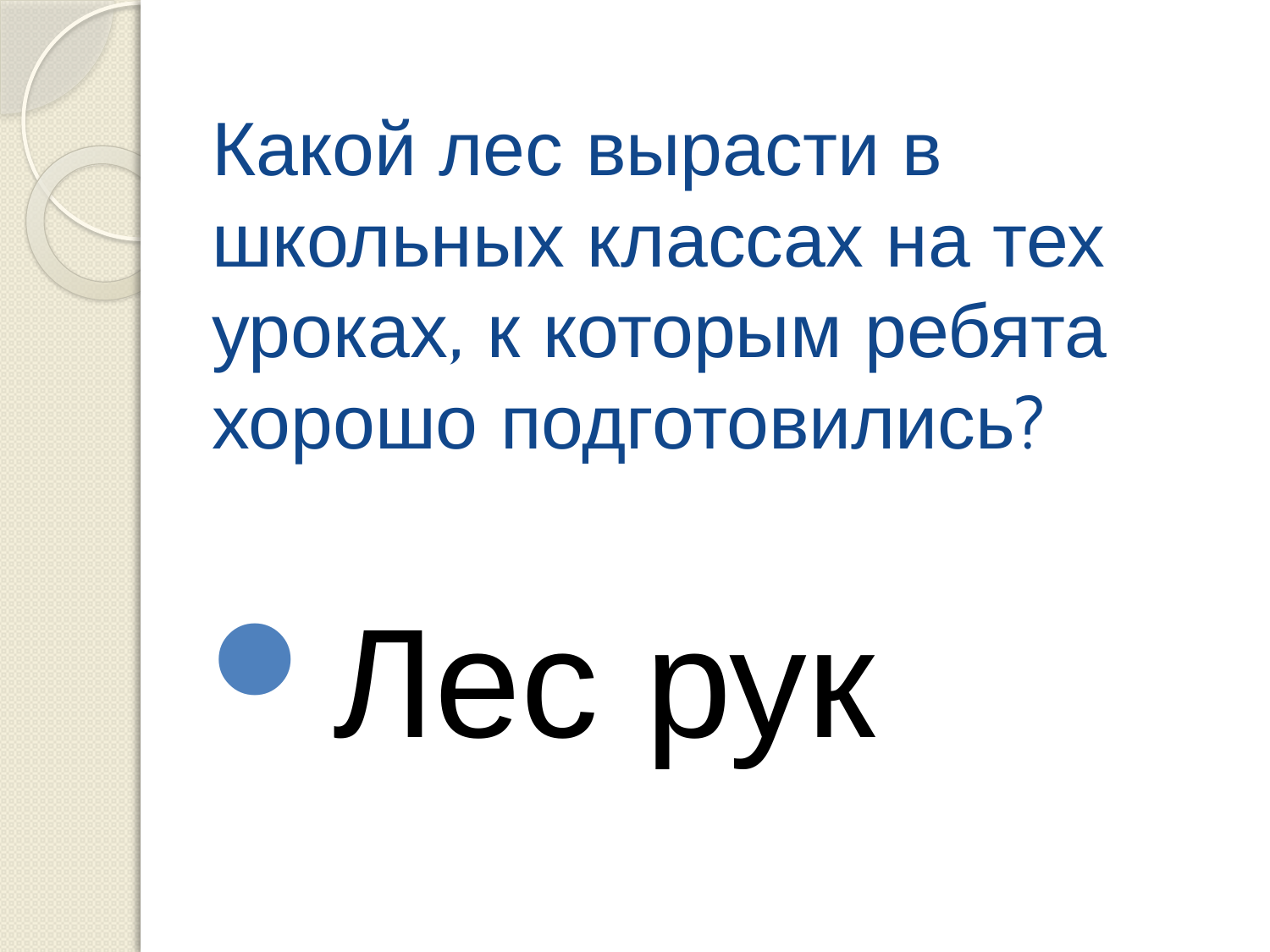

# Какой лес вырасти в школьных классах на тех уроках, к которым ребята хорошо подготовились?
Лес рук